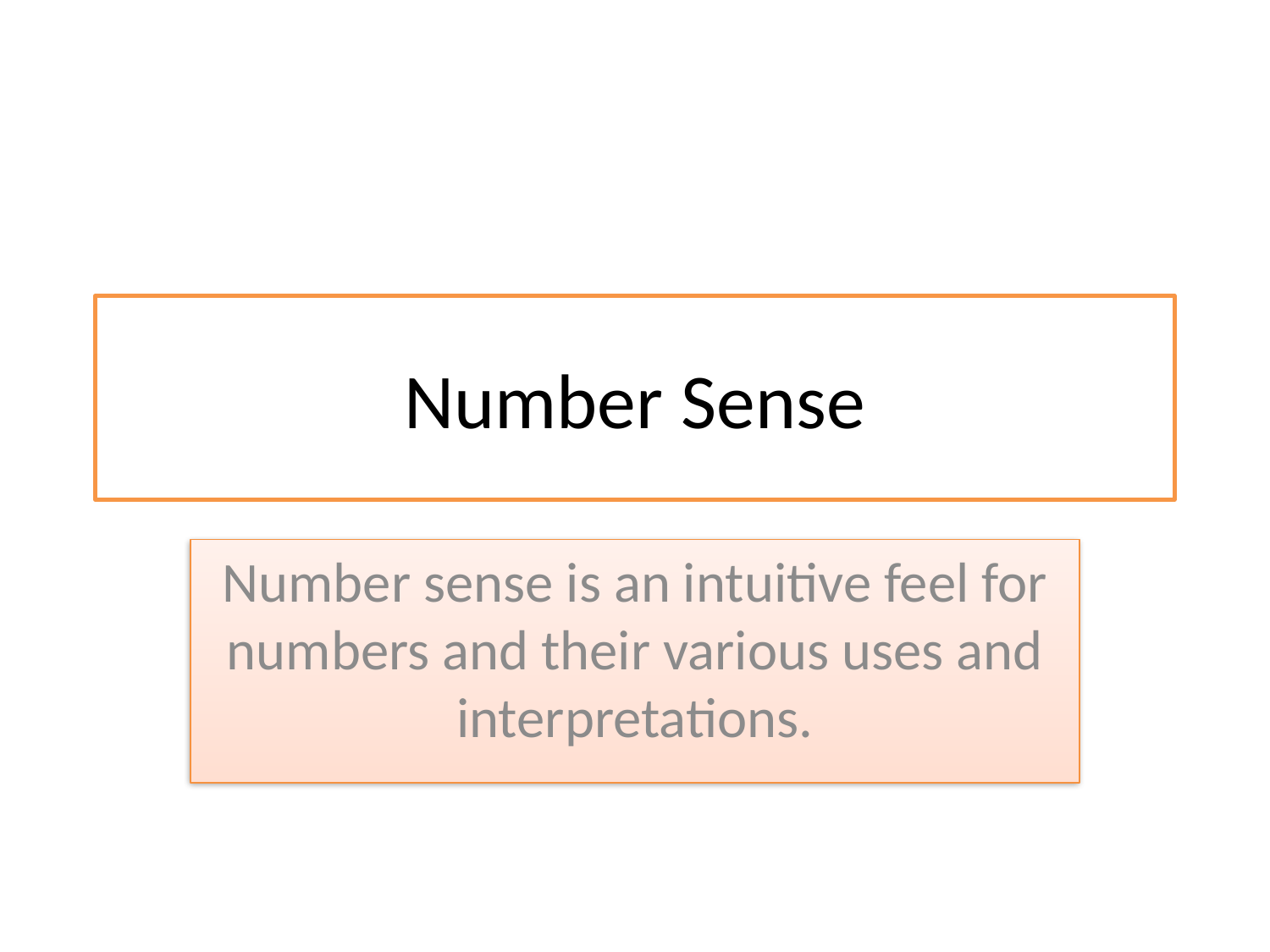

# Number Sense
Number sense is an intuitive feel for numbers and their various uses and interpretations.